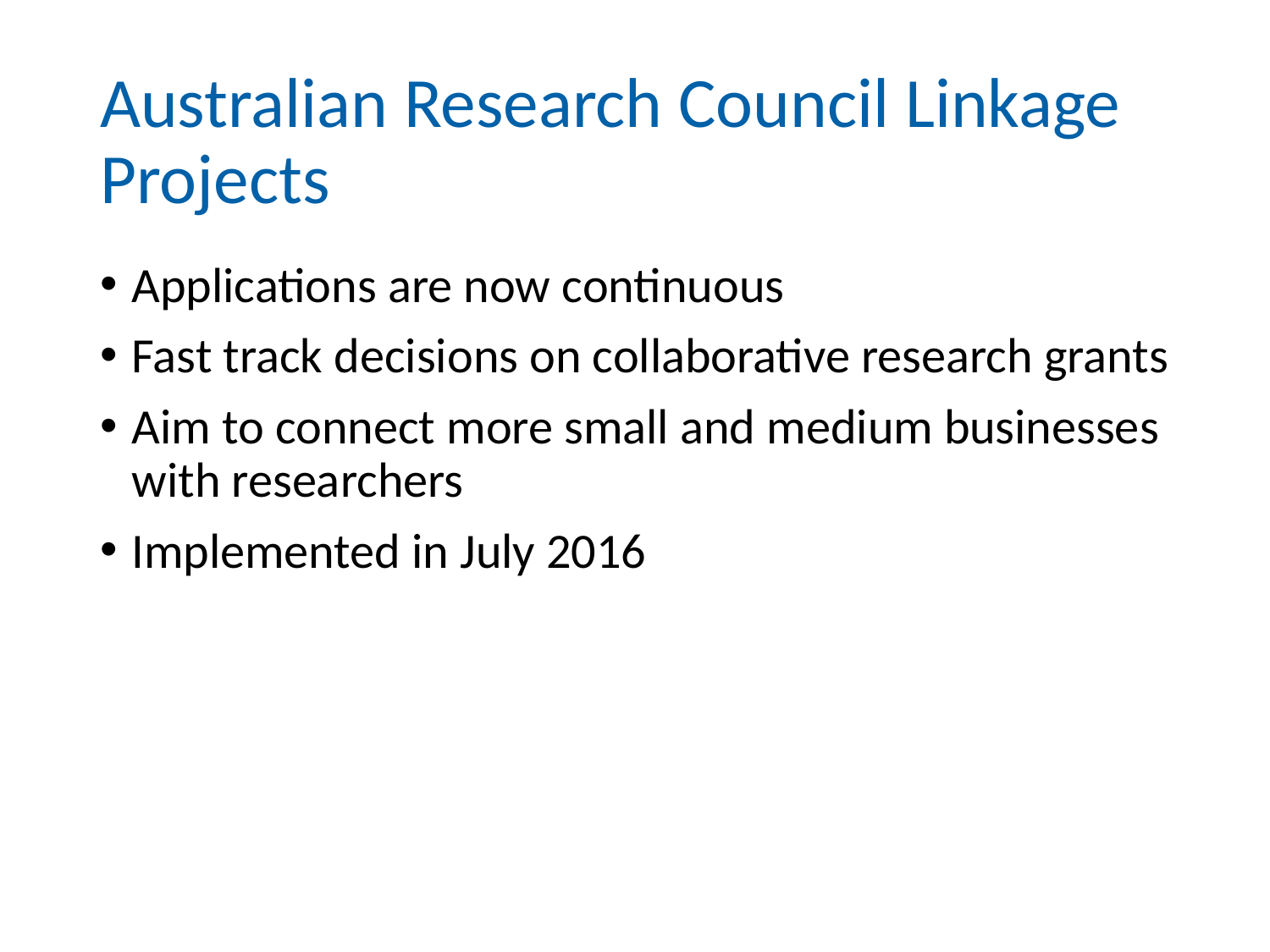

# Australian Research Council Linkage Projects
Applications are now continuous
Fast track decisions on collaborative research grants
Aim to connect more small and medium businesses with researchers
Implemented in July 2016